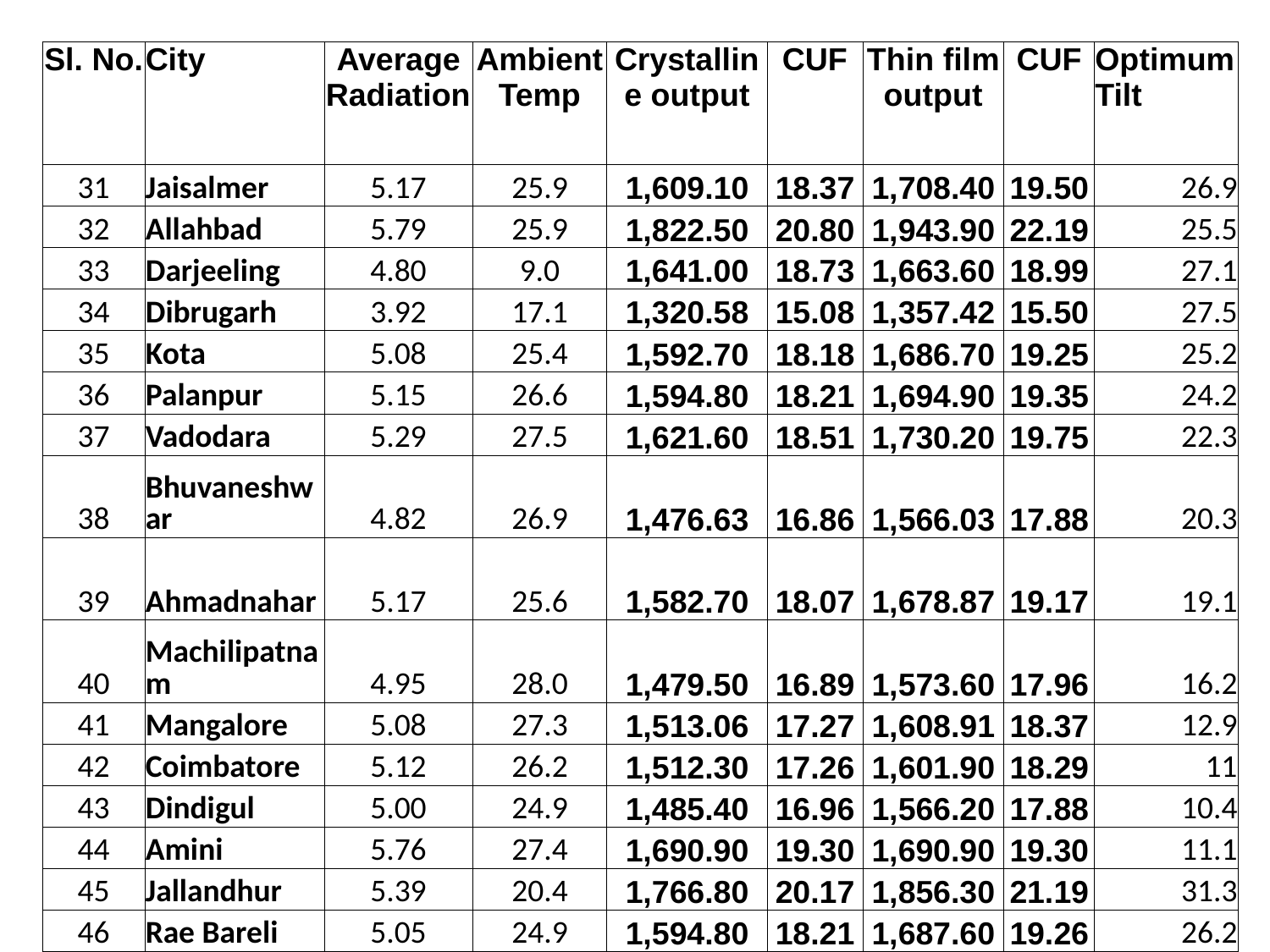

| Sl. No. | City | Average Radiation | Ambient Temp | Crystalline output | CUF | Thin film output | CUF | Optimum Tilt |
| --- | --- | --- | --- | --- | --- | --- | --- | --- |
| 31 | Jaisalmer | 5.17 | 25.9 | 1,609.10 | 18.37 | 1,708.40 | 19.50 | 26.9 |
| 32 | Allahbad | 5.79 | 25.9 | 1,822.50 | 20.80 | 1,943.90 | 22.19 | 25.5 |
| 33 | Darjeeling | 4.80 | 9.0 | 1,641.00 | 18.73 | 1,663.60 | 18.99 | 27.1 |
| 34 | Dibrugarh | 3.92 | 17.1 | 1,320.58 | 15.08 | 1,357.42 | 15.50 | 27.5 |
| 35 | Kota | 5.08 | 25.4 | 1,592.70 | 18.18 | 1,686.70 | 19.25 | 25.2 |
| 36 | Palanpur | 5.15 | 26.6 | 1,594.80 | 18.21 | 1,694.90 | 19.35 | 24.2 |
| 37 | Vadodara | 5.29 | 27.5 | 1,621.60 | 18.51 | 1,730.20 | 19.75 | 22.3 |
| 38 | Bhuvaneshwar | 4.82 | 26.9 | 1,476.63 | 16.86 | 1,566.03 | 17.88 | 20.3 |
| 39 | Ahmadnahar | 5.17 | 25.6 | 1,582.70 | 18.07 | 1,678.87 | 19.17 | 19.1 |
| 40 | Machilipatnam | 4.95 | 28.0 | 1,479.50 | 16.89 | 1,573.60 | 17.96 | 16.2 |
| 41 | Mangalore | 5.08 | 27.3 | 1,513.06 | 17.27 | 1,608.91 | 18.37 | 12.9 |
| 42 | Coimbatore | 5.12 | 26.2 | 1,512.30 | 17.26 | 1,601.90 | 18.29 | 11 |
| 43 | Dindigul | 5.00 | 24.9 | 1,485.40 | 16.96 | 1,566.20 | 17.88 | 10.4 |
| 44 | Amini | 5.76 | 27.4 | 1,690.90 | 19.30 | 1,690.90 | 19.30 | 11.1 |
| 45 | Jallandhur | 5.39 | 20.4 | 1,766.80 | 20.17 | 1,856.30 | 21.19 | 31.3 |
| 46 | Rae Bareli | 5.05 | 24.9 | 1,594.80 | 18.21 | 1,687.60 | 19.26 | 26.2 |